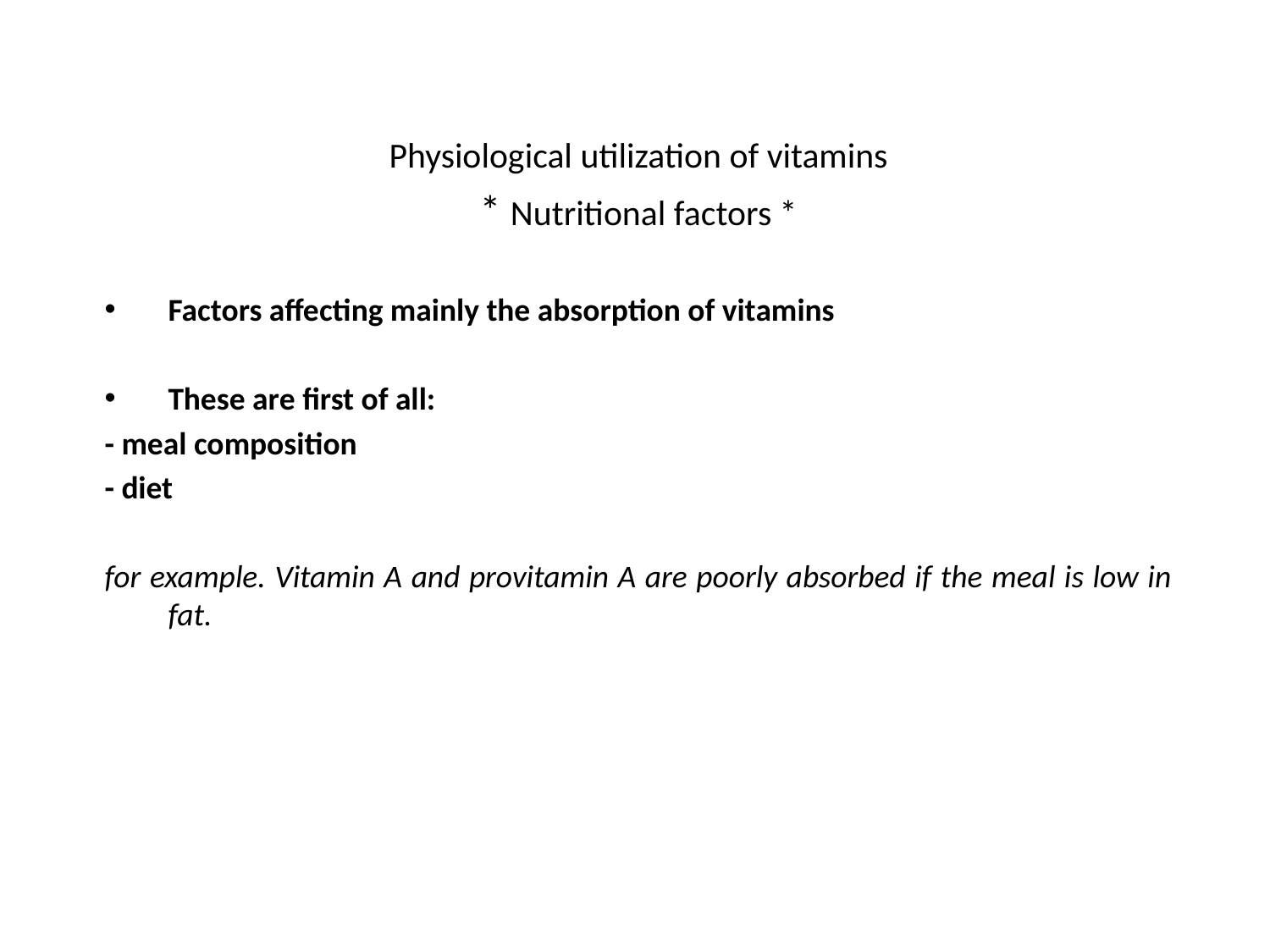

Physiological utilization of vitamins
* Nutritional factors *

Factors affecting mainly the absorption of vitamins

These are first of all:
- meal composition
- diet

for example. Vitamin A and provitamin A are poorly absorbed if the meal is low in fat.